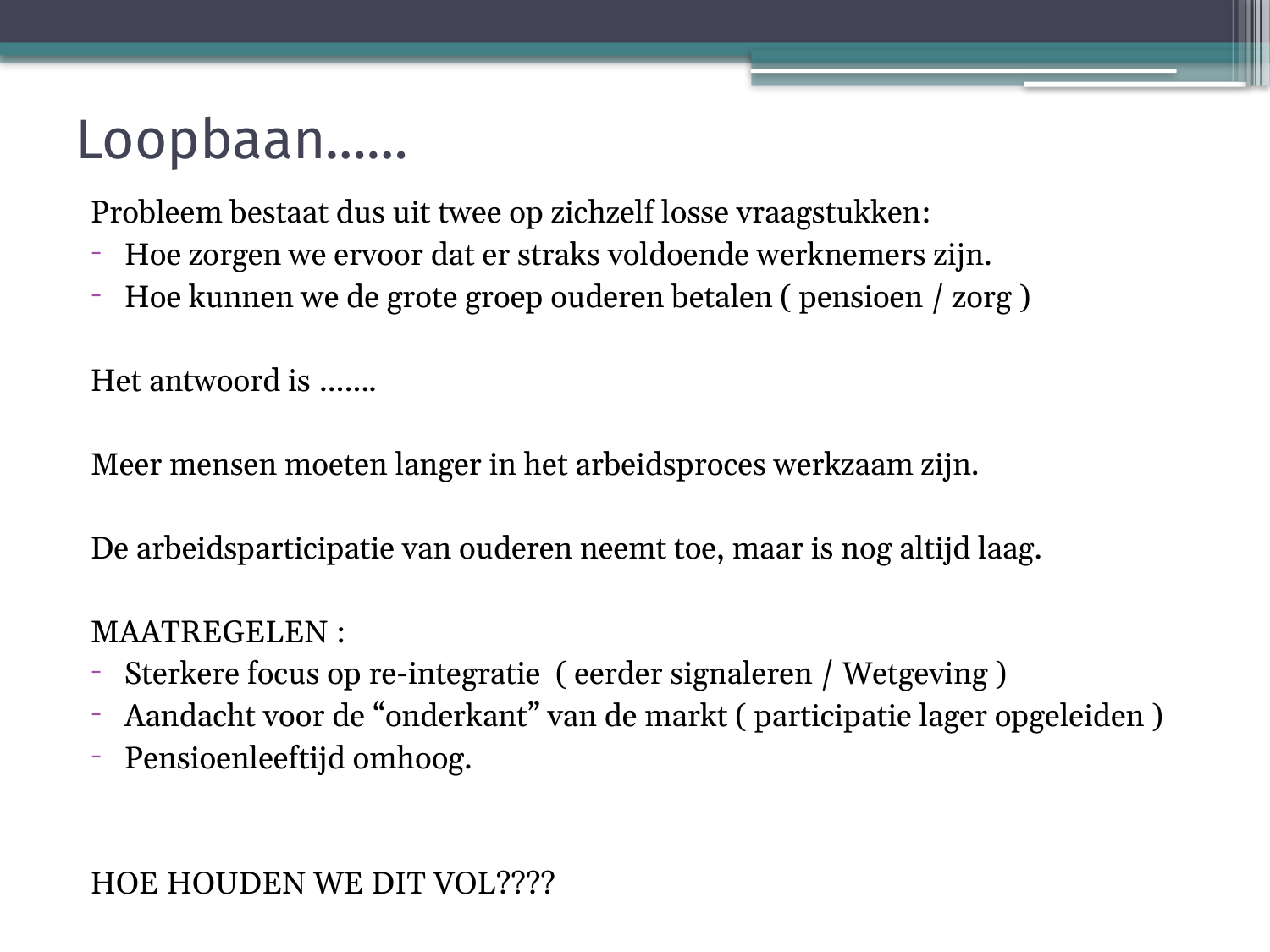

# Loopbaan……
Probleem bestaat dus uit twee op zichzelf losse vraagstukken:
Hoe zorgen we ervoor dat er straks voldoende werknemers zijn.
Hoe kunnen we de grote groep ouderen betalen ( pensioen / zorg )

Het antwoord is …….

Meer mensen moeten langer in het arbeidsproces werkzaam zijn.

De arbeidsparticipatie van ouderen neemt toe, maar is nog altijd laag.

MAATREGELEN :
Sterkere focus op re-integratie  ( eerder signaleren / Wetgeving )
Aandacht voor de “onderkant” van de markt ( participatie lager opgeleiden )
Pensioenleeftijd omhoog.

HOE HOUDEN WE DIT VOL????